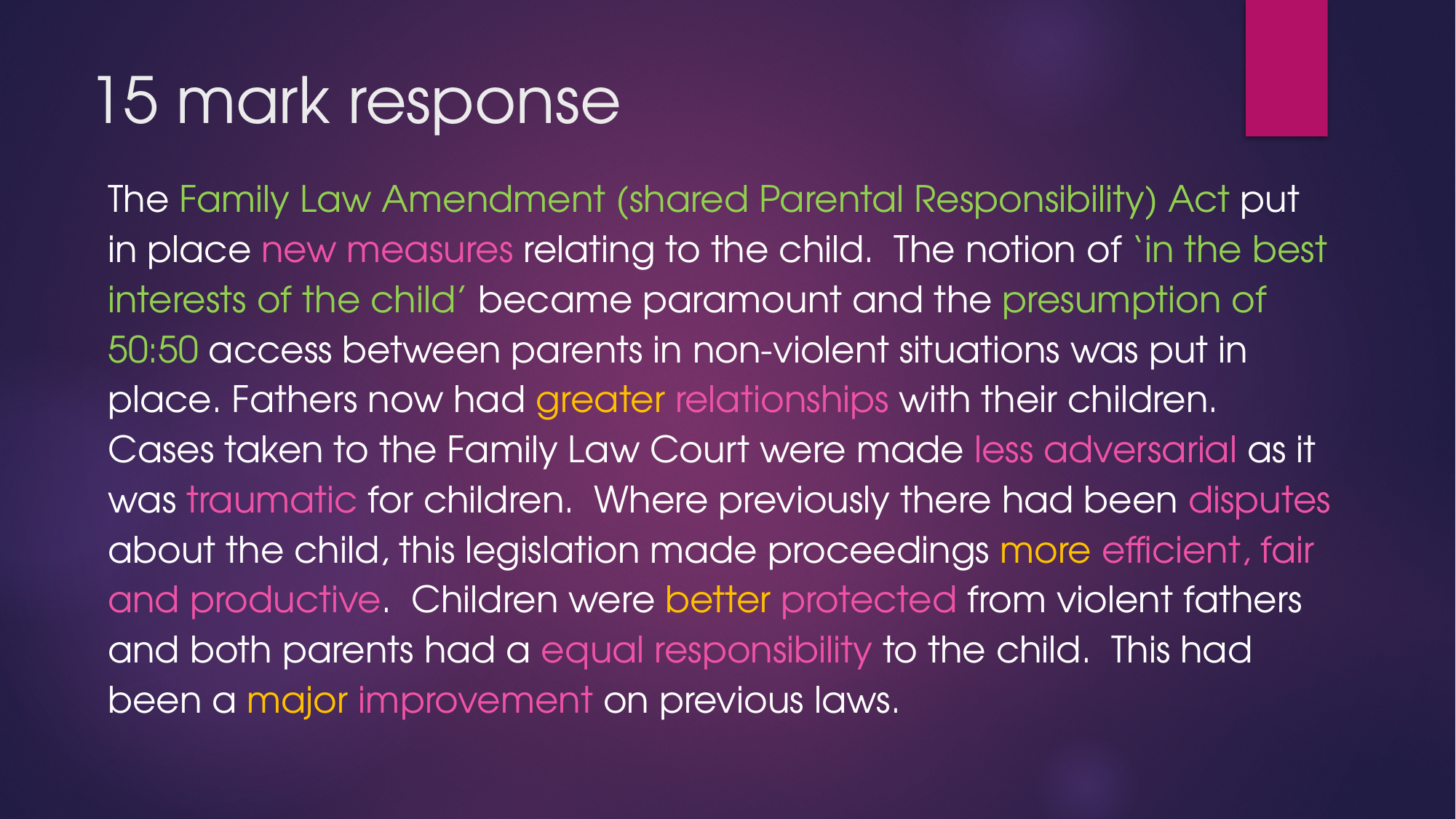

# 15 mark response
The Family Law Amendment (shared Parental Responsibility) Act put in place new measures relating to the child.  The notion of ‘in the best interests of the child’ became paramount and the presumption of 50:50 access between parents in non-violent situations was put in place. Fathers now had greater relationships with their children.  Cases taken to the Family Law Court were made less adversarial as it was traumatic for children.  Where previously there had been disputes about the child, this legislation made proceedings more efficient, fair and productive.  Children were better protected from violent fathers and both parents had a equal responsibility to the child.  This had been a major improvement on previous laws.